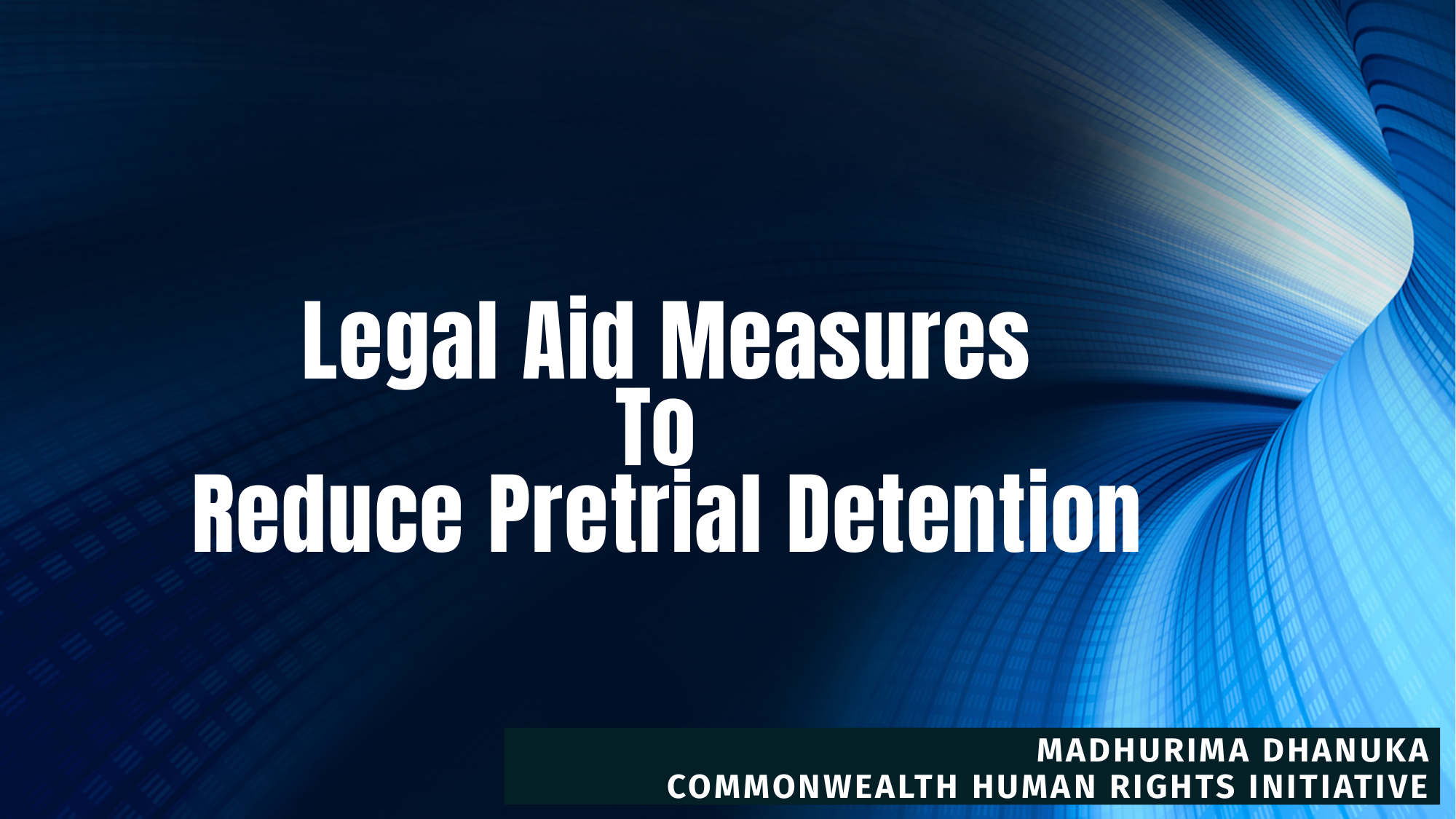

# Legal Aid Measures To Reduce Pretrial Detention
Madhurima dhanuka
Commonwealth human rights initiative